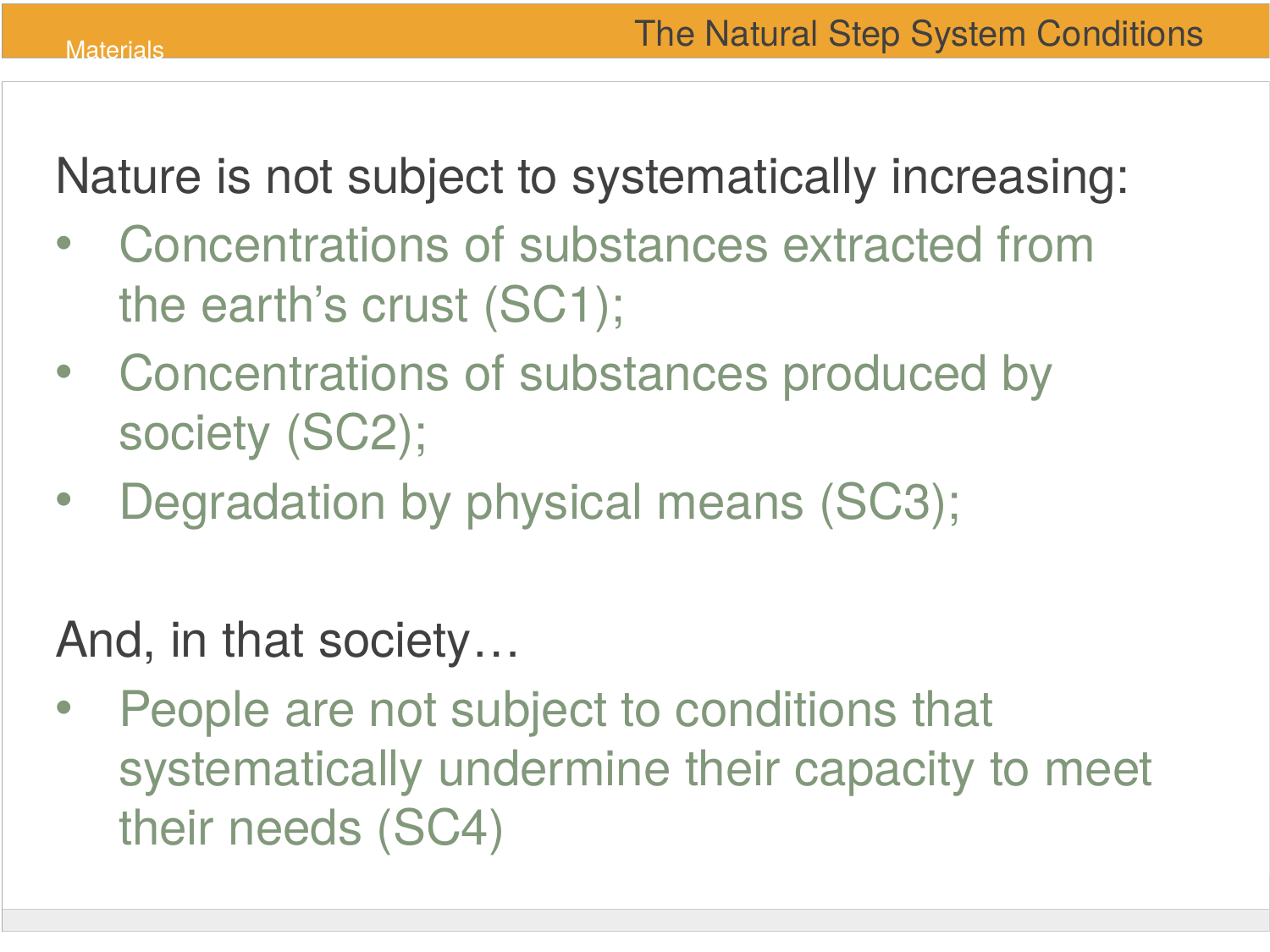

# The Natural Step System Conditions
Nature is not subject to systematically increasing:
Concentrations of substances extracted from the earth’s crust (SC1);
Concentrations of substances produced by society (SC2);
Degradation by physical means (SC3);

And, in that society…
People are not subject to conditions that systematically undermine their capacity to meet their needs (SC4)